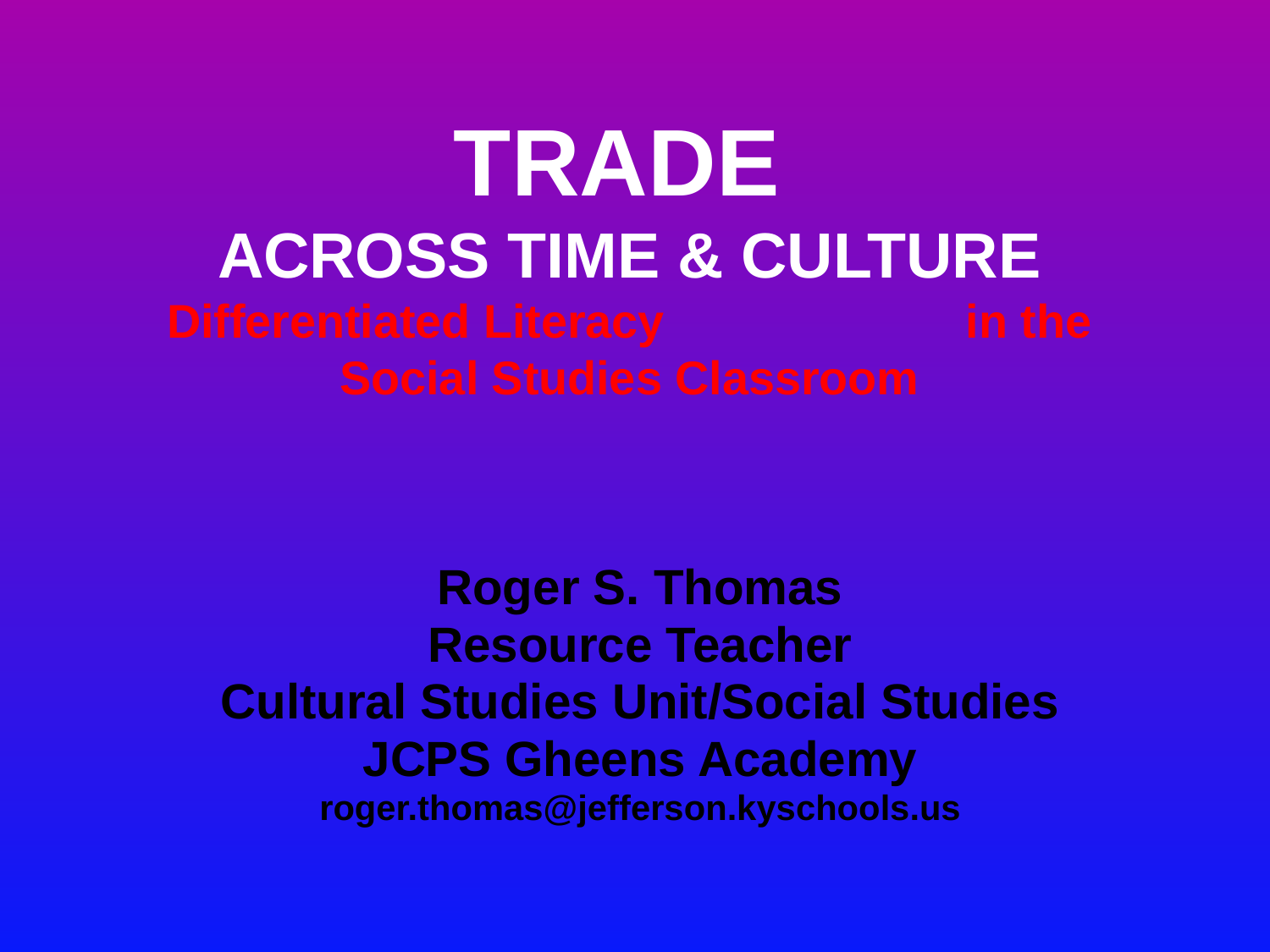

# TRADE ACROSS TIME & CULTURE Differentiated Literacy                       in the Social Studies Classroom
Roger S. Thomas
Resource Teacher
Cultural Studies Unit/Social Studies
JCPS Gheens Academy
roger.thomas@jefferson.kyschools.us